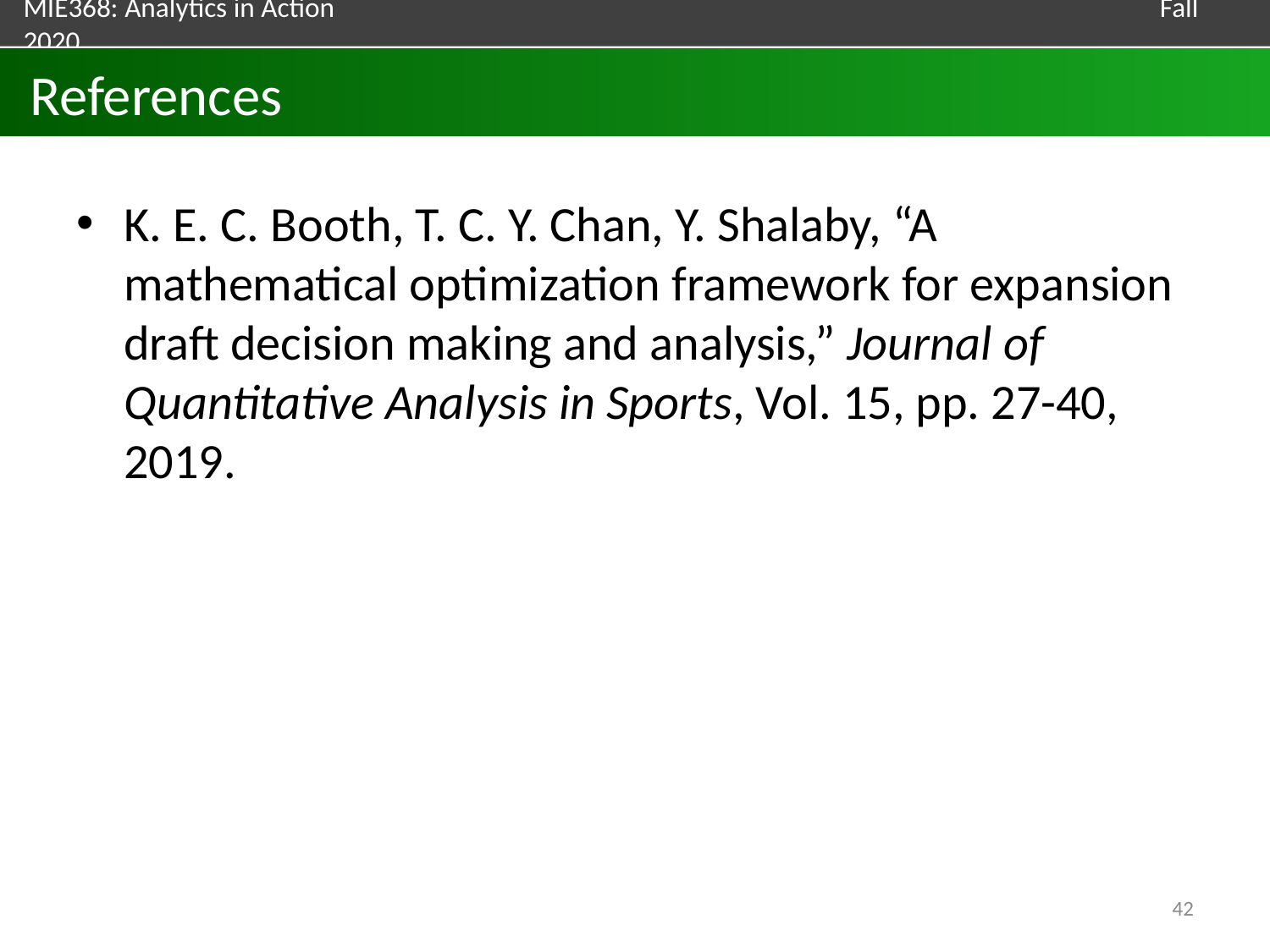

# References
K. E. C. Booth, T. C. Y. Chan, Y. Shalaby, “A mathematical optimization framework for expansion draft decision making and analysis,” Journal of Quantitative Analysis in Sports, Vol. 15, pp. 27-40, 2019.

42